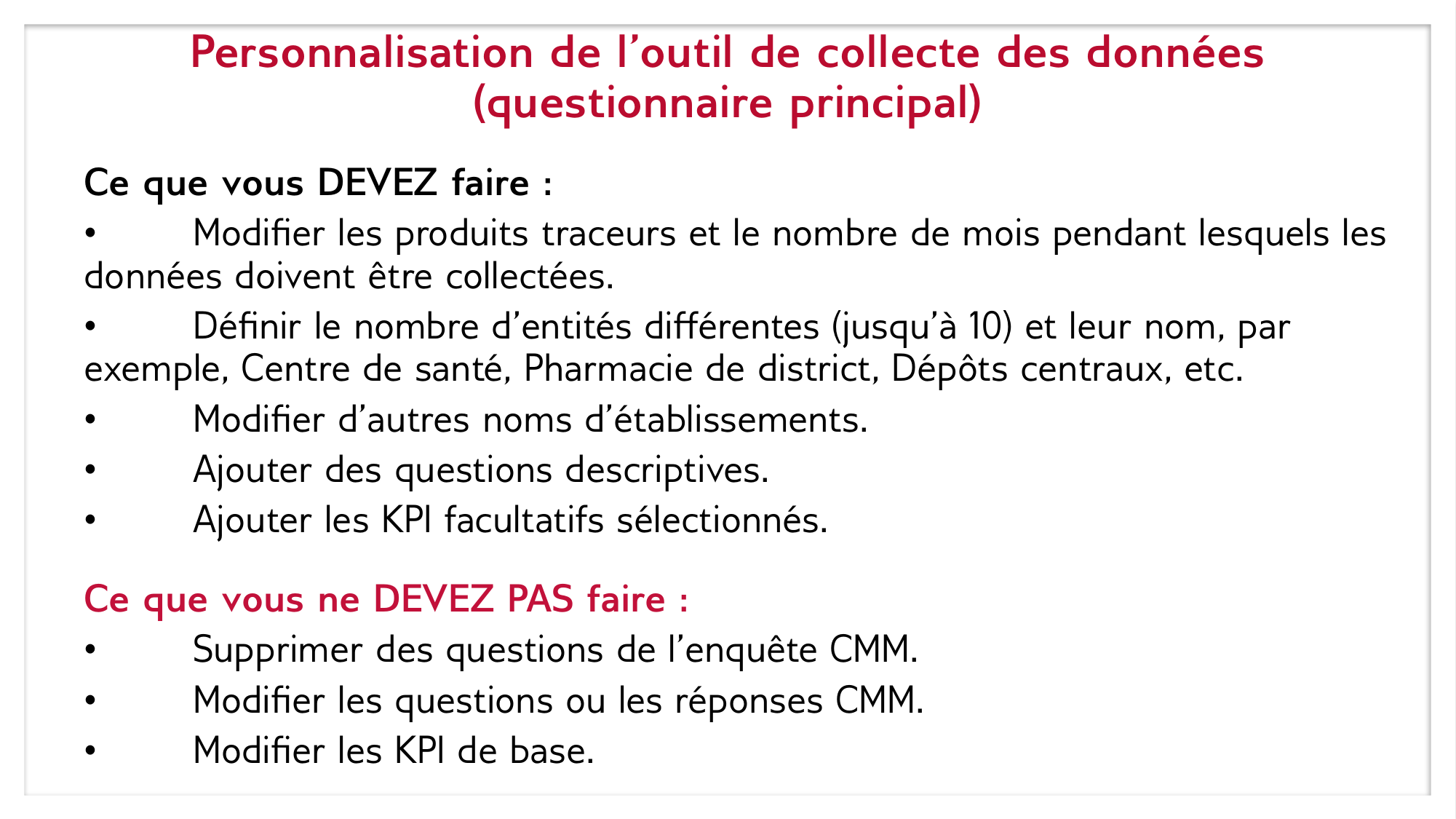

# Personnalisation de l’outil de collecte des données (questionnaire principal)

Ce que vous DEVEZ faire :
•	Modifier les produits traceurs et le nombre de mois pendant lesquels les données doivent être collectées.
•	Définir le nombre d’entités différentes (jusqu’à 10) et leur nom, par exemple, Centre de santé, Pharmacie de district, Dépôts centraux, etc.
•	Modifier d’autres noms d’établissements.
•	Ajouter des questions descriptives.
•	Ajouter les KPI facultatifs sélectionnés.

Ce que vous ne DEVEZ PAS faire :
•	Supprimer des questions de l’enquête CMM.
•	Modifier les questions ou les réponses CMM.
•	Modifier les KPI de base.